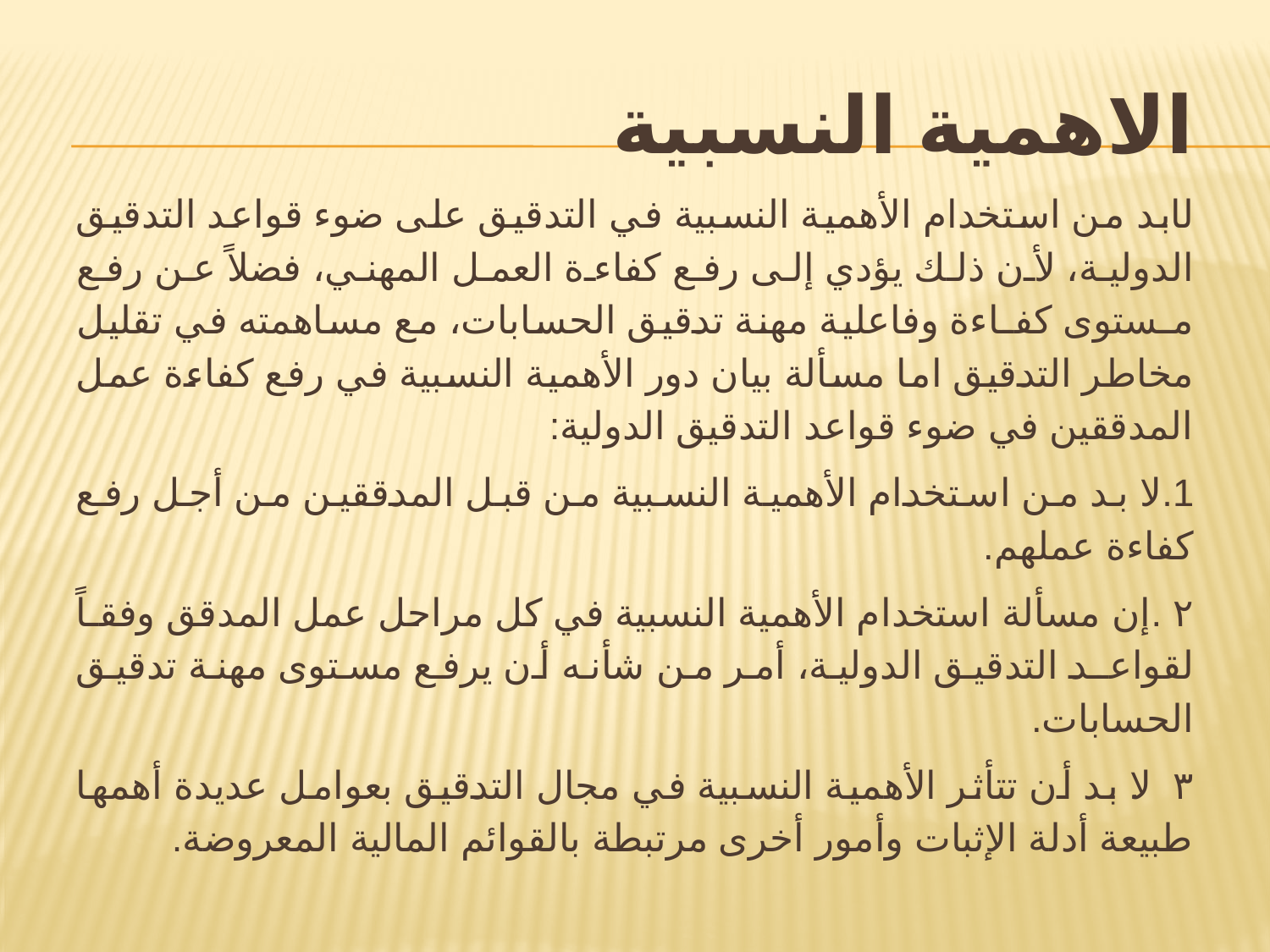

الاهمية النسبية
لابد من استخدام الأهمية النسبية في التدقيق على ضوء قواعد التدقيق الدولية، لأن ذلك يؤدي إلى رفع كفاءة العمل المهني، فضلاً عن رفع مـستوى كفـاءة وفاعلية مهنة تدقيق الحسابات، مع مساهمته في تقليل مخاطر التدقيق اما مسألة بيان دور الأهمية النسبية في رفع كفاءة عمل المدققين في ضوء قواعد التدقيق الدولية:
1.لا بد من استخدام الأهمية النسبية من قبل المدققين من أجل رفع كفاءة عملهم.
٢ .إن مسألة استخدام الأهمية النسبية في كل مراحل عمل المدقق وفقـاً لقواعـد التدقيق الدولية، أمر من شأنه أن يرفع مستوى مهنة تدقيق الحسابات.
٣ .لا بد أن تتأثر الأهمية النسبية في مجال التدقيق بعوامل عديدة أهمها طبيعة أدلة الإثبات وأمور أخرى مرتبطة بالقوائم المالية المعروضة.